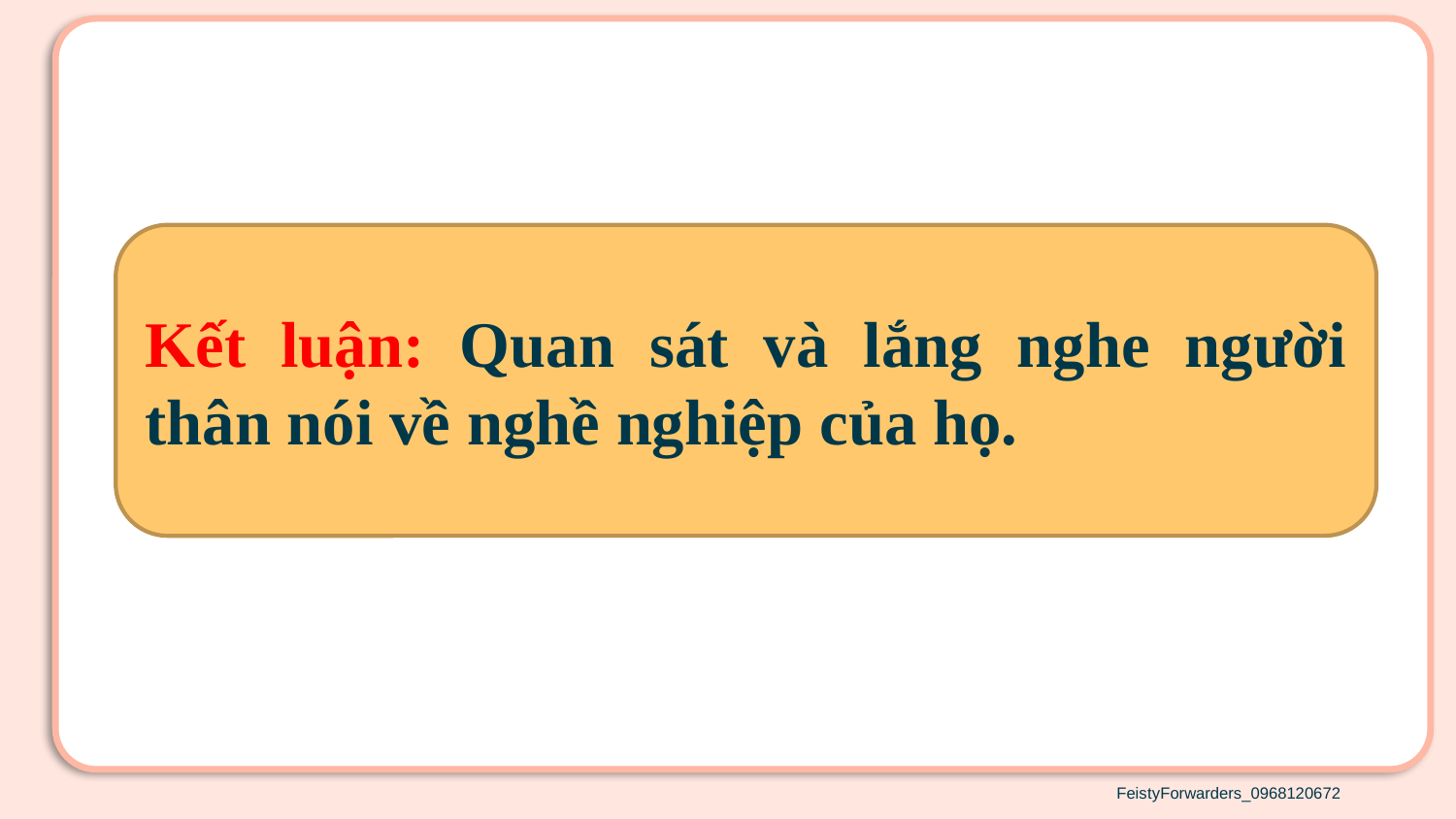

Kết luận: Quan sát và lắng nghe người thân nói về nghề nghiệp của họ.